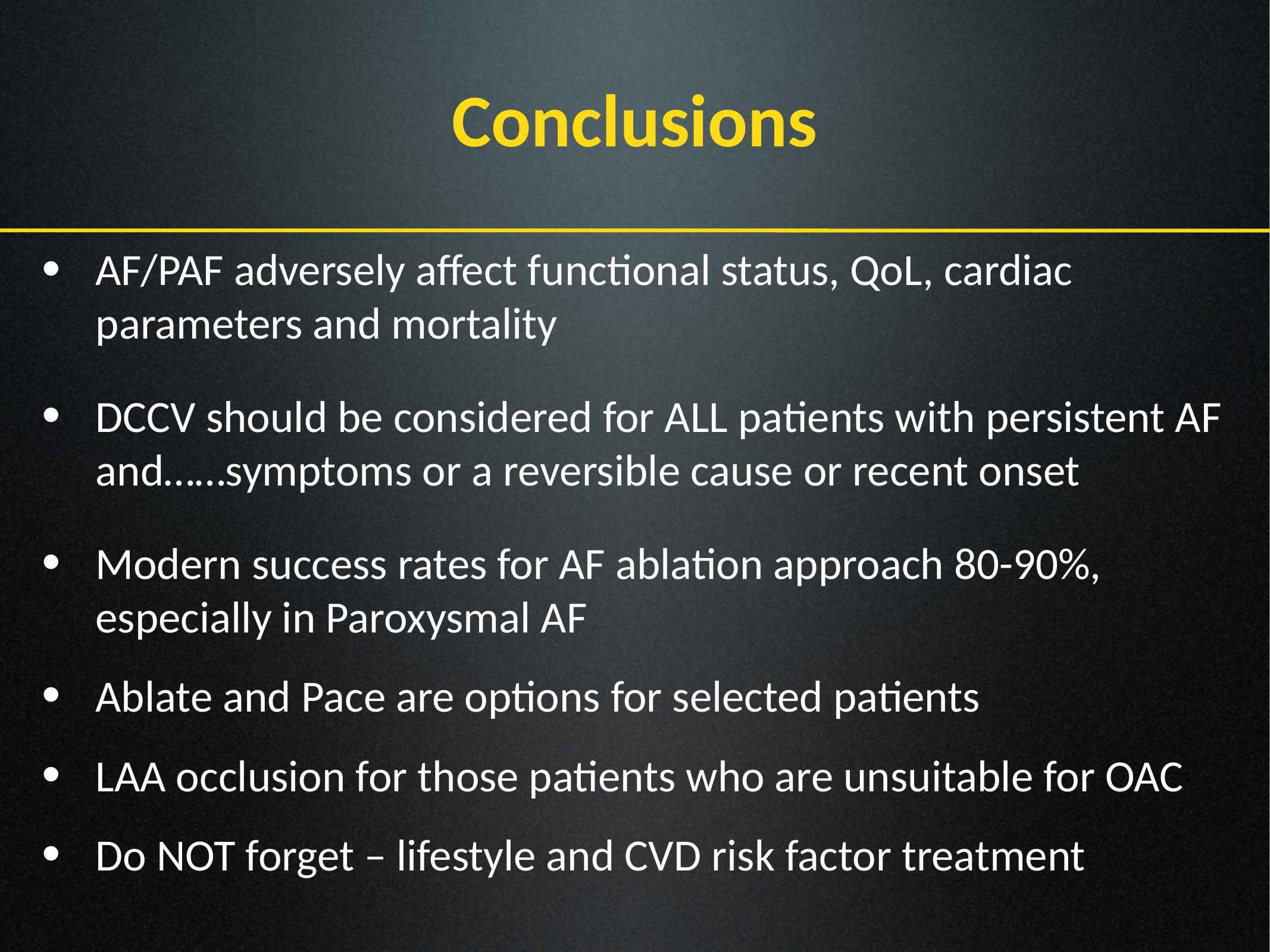

# Conclusions
AF/PAF adversely affect functional status, QoL, cardiac parameters and mortality
DCCV should be considered for ALL patients with persistent AF and……symptoms or a reversible cause or recent onset
Modern success rates for AF ablation approach 80-90%, especially in Paroxysmal AF
Ablate and Pace are options for selected patients
LAA occlusion for those patients who are unsuitable for OAC
Do NOT forget – lifestyle and CVD risk factor treatment